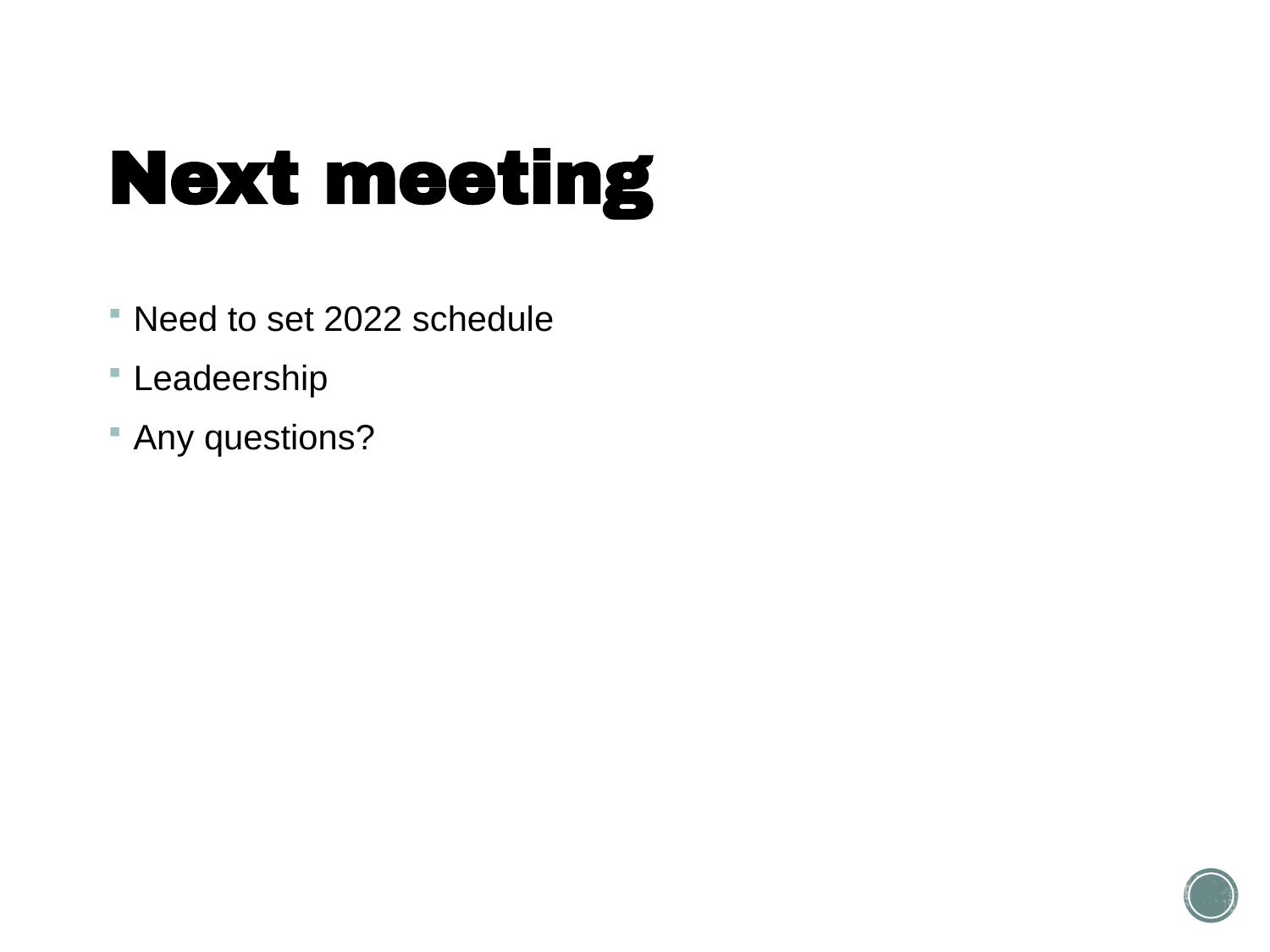

# Next meeting
Need to set 2022 schedule
Leadeership
Any questions?